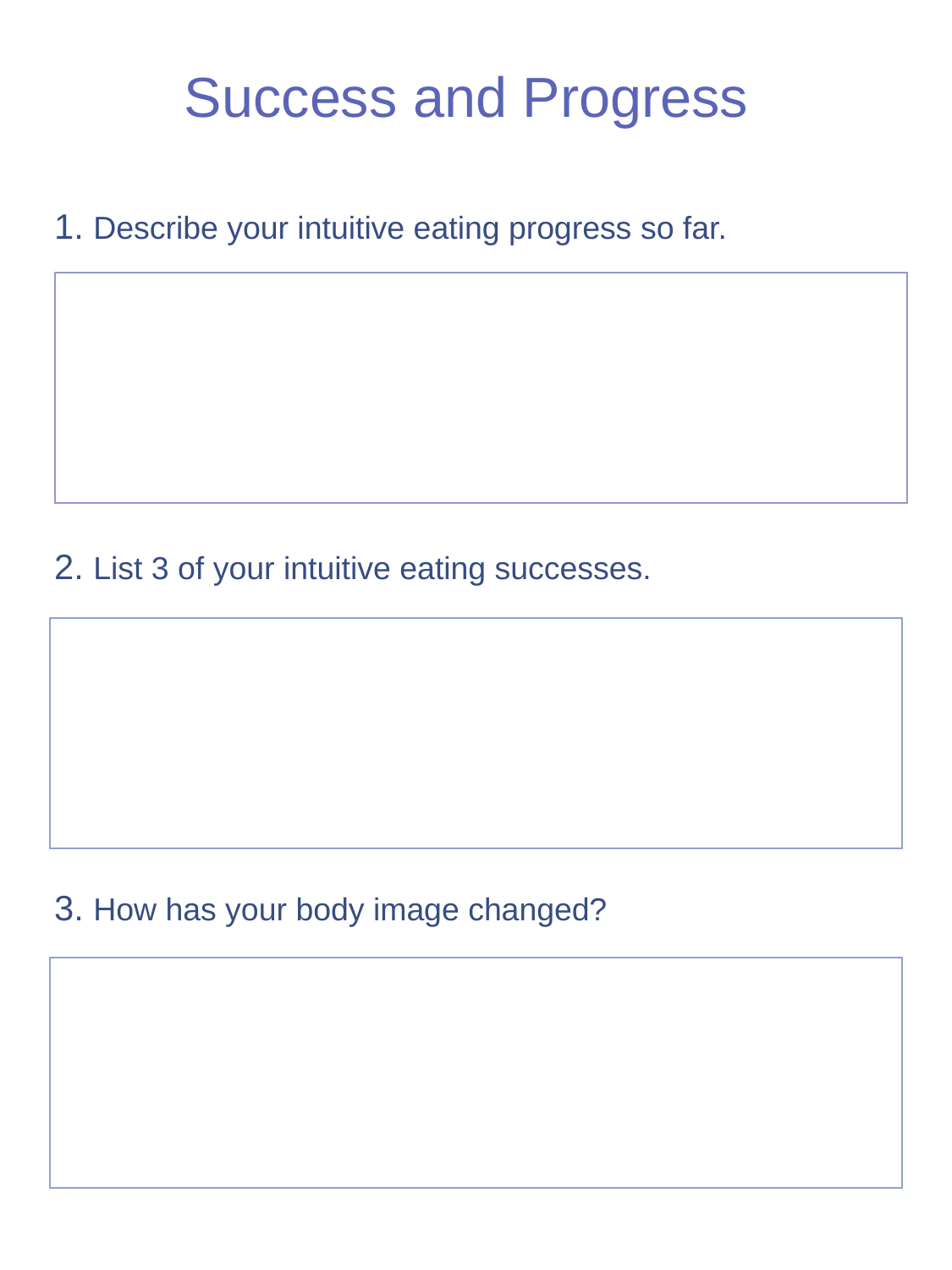

Success and Progress
1. Describe your intuitive eating progress so far.

2. List 3 of your intuitive eating successes.

3. How has your body image changed?